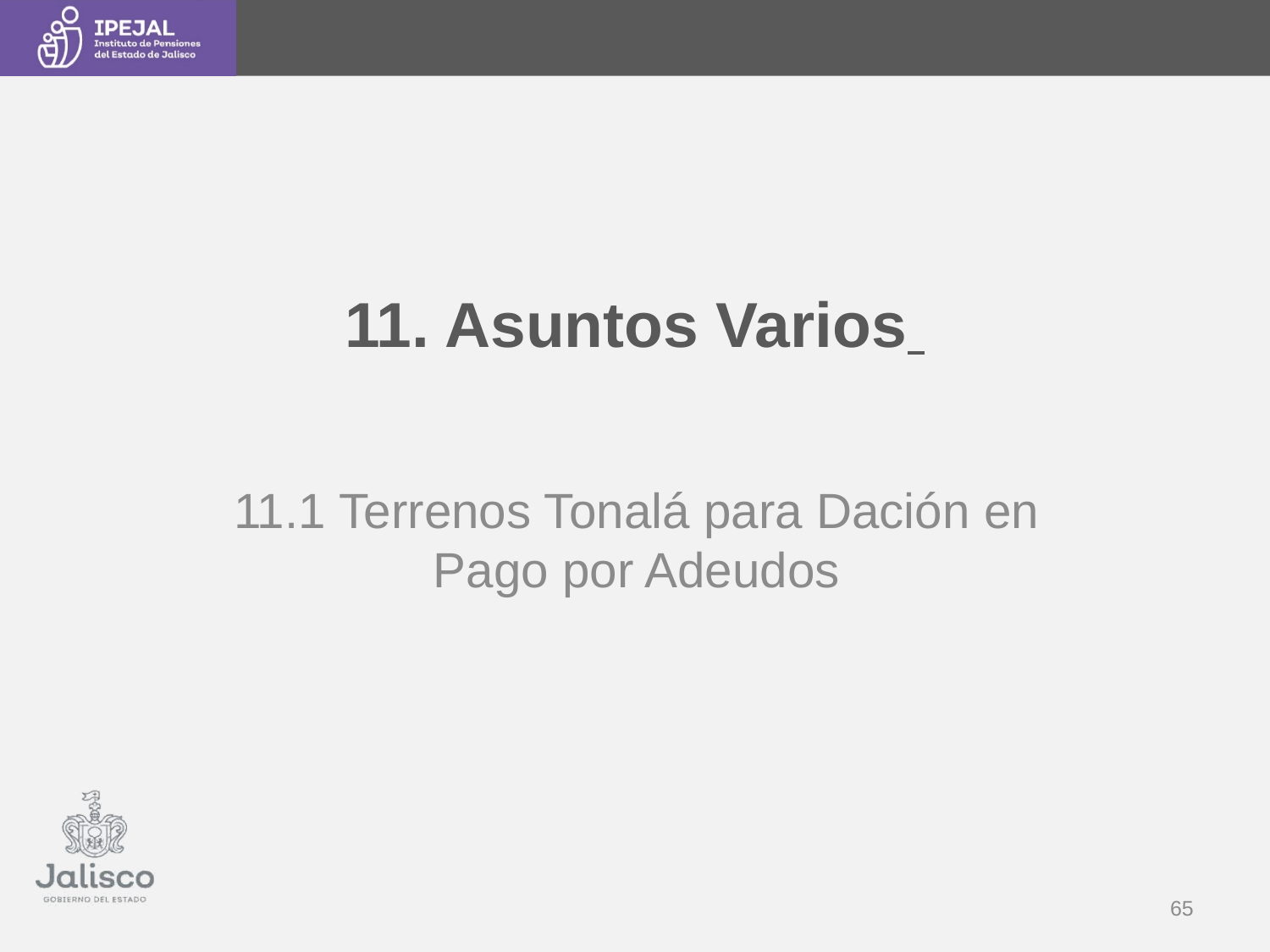

# 11. Asuntos Varios
11.1 Terrenos Tonalá para Dación en Pago por Adeudos

65